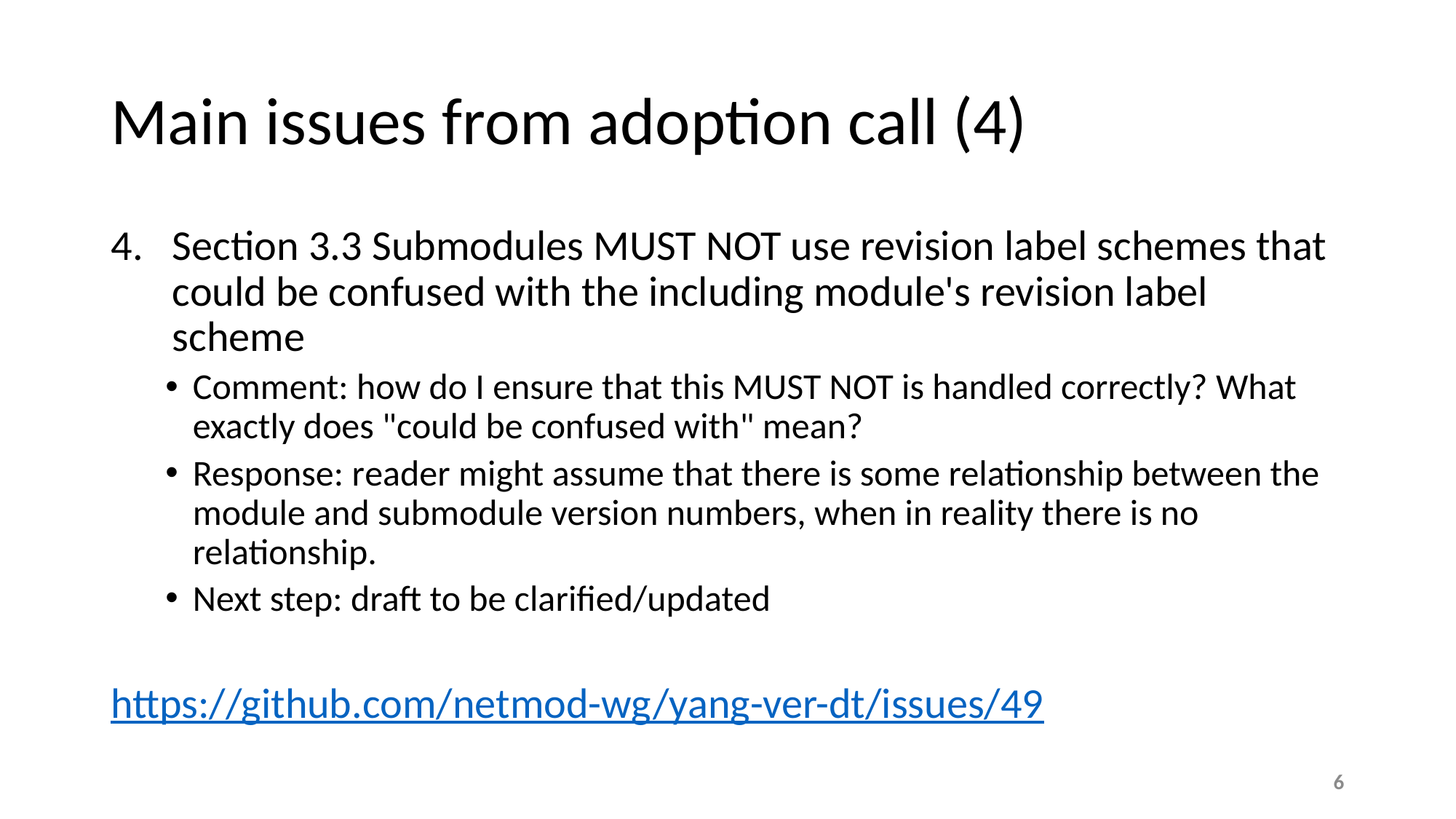

# Main issues from adoption call (4)
Section 3.3 Submodules MUST NOT use revision label schemes that could be confused with the including module's revision label scheme
Comment: how do I ensure that this MUST NOT is handled correctly? What
exactly does "could be confused with" mean?
Response: reader might assume that there is some relationship between the module and submodule version numbers, when in reality there is no relationship.
Next step: draft to be clarified/updated

https://github.com/netmod-wg/yang-ver-dt/issues/49

6